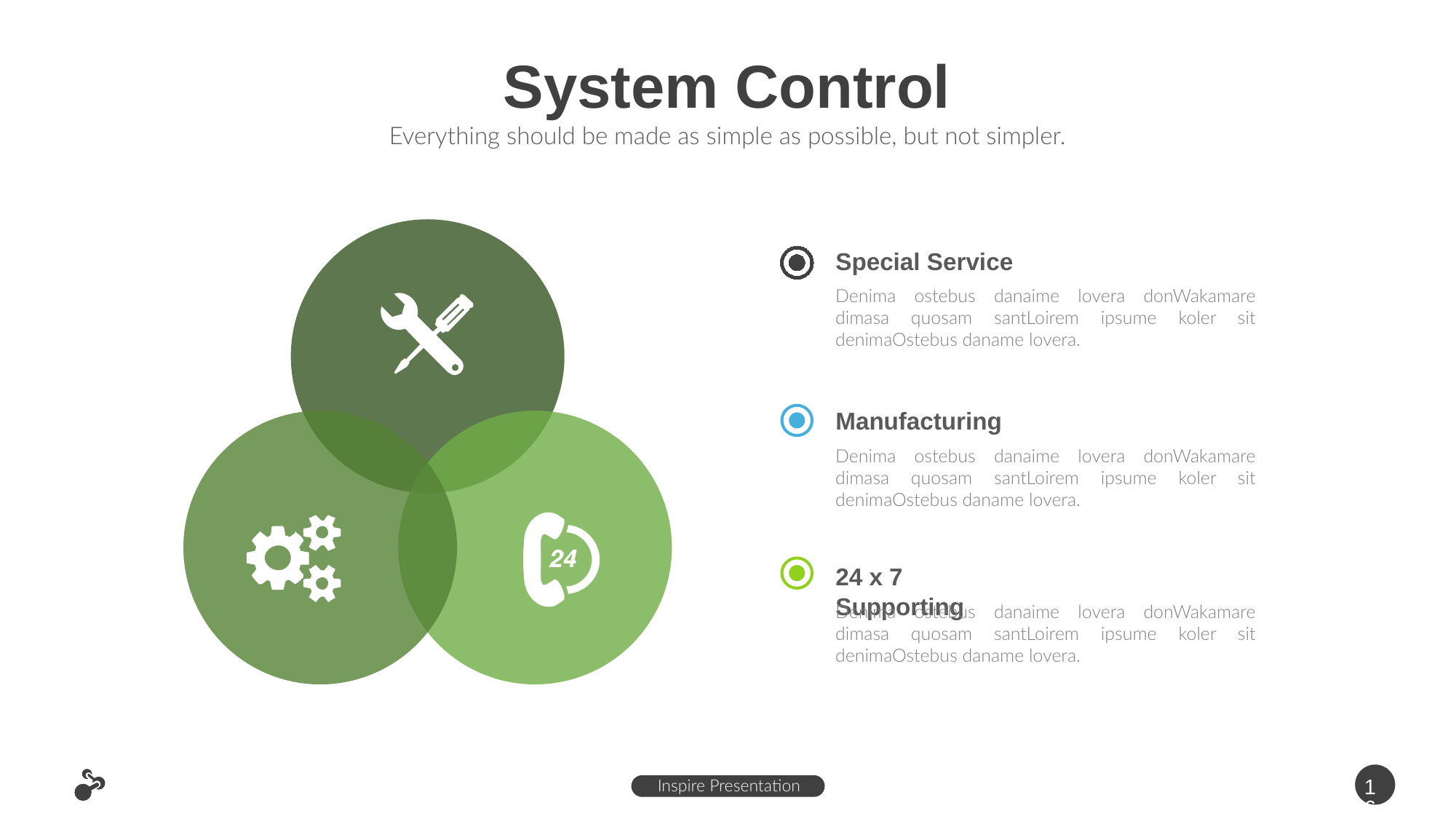

System Control
Everything should be made as simple as possible, but not simpler.

Special Service
Denima ostebus danaime lovera donWakamare dimasa quosam santLoirem ipsume koler sit denimaOstebus daname lovera.

Manufacturing
Denima ostebus danaime lovera donWakamare dimasa quosam santLoirem ipsume koler sit denimaOstebus daname lovera.

24 x 7 Supporting
Denima ostebus danaime lovera donWakamare dimasa quosam santLoirem ipsume koler sit denimaOstebus daname lovera.

16

Inspire Presentation